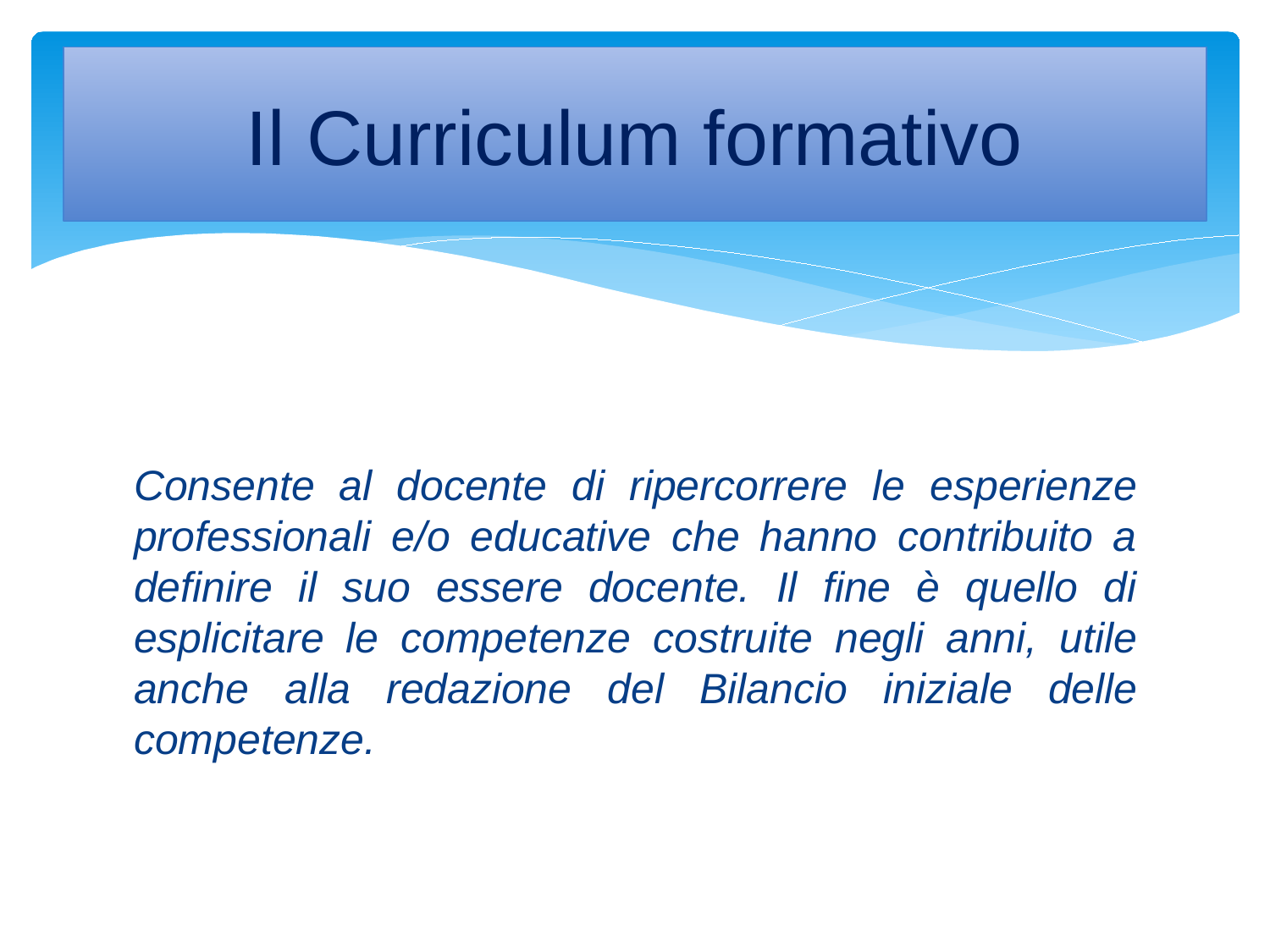

# Il Curriculum formativo
Consente al docente di ripercorrere le esperienze professionali e/o educative che hanno contribuito a definire il suo essere docente. Il fine è quello di esplicitare le competenze costruite negli anni, utile anche alla redazione del Bilancio iniziale delle competenze.